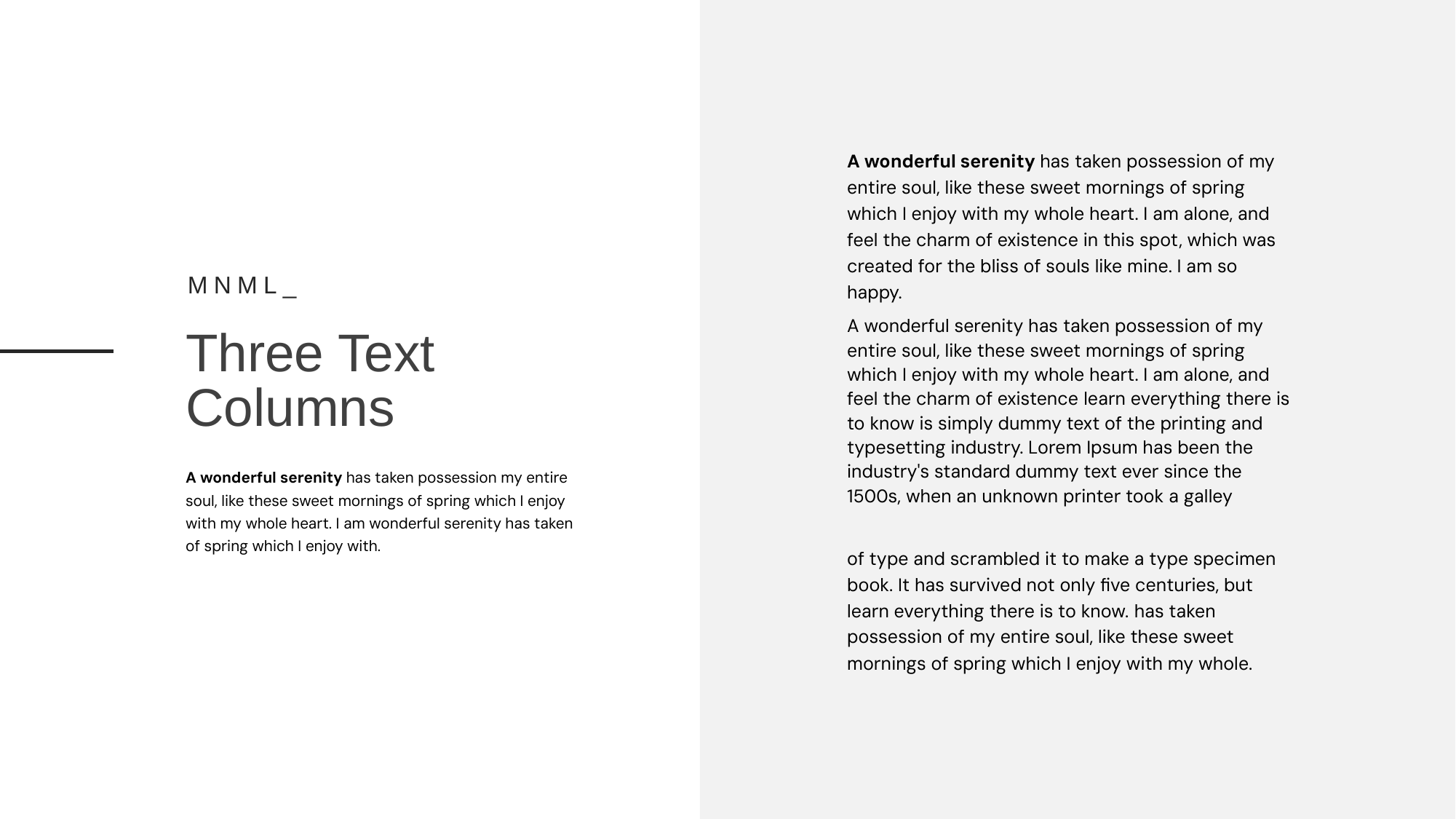

A wonderful serenity has taken possession of my entire soul, like these sweet mornings of spring which I enjoy with my whole heart. I am alone, and feel the charm of existence in this spot, which was created for the bliss of souls like mine. I am so happy.
Mnml_
A wonderful serenity has taken possession of my entire soul, like these sweet mornings of spring which I enjoy with my whole heart. I am alone, and feel the charm of existence learn everything there is to know is simply dummy text of the printing and typesetting industry. Lorem Ipsum has been the industry's standard dummy text ever since the 1500s, when an unknown printer took a galley
Three Text
Columns
A wonderful serenity has taken possession my entire soul, like these sweet mornings of spring which I enjoy with my whole heart. I am wonderful serenity has taken of spring which I enjoy with.
of type and scrambled it to make a type specimen book. It has survived not only five centuries, but learn everything there is to know. has taken possession of my entire soul, like these sweet mornings of spring which I enjoy with my whole.